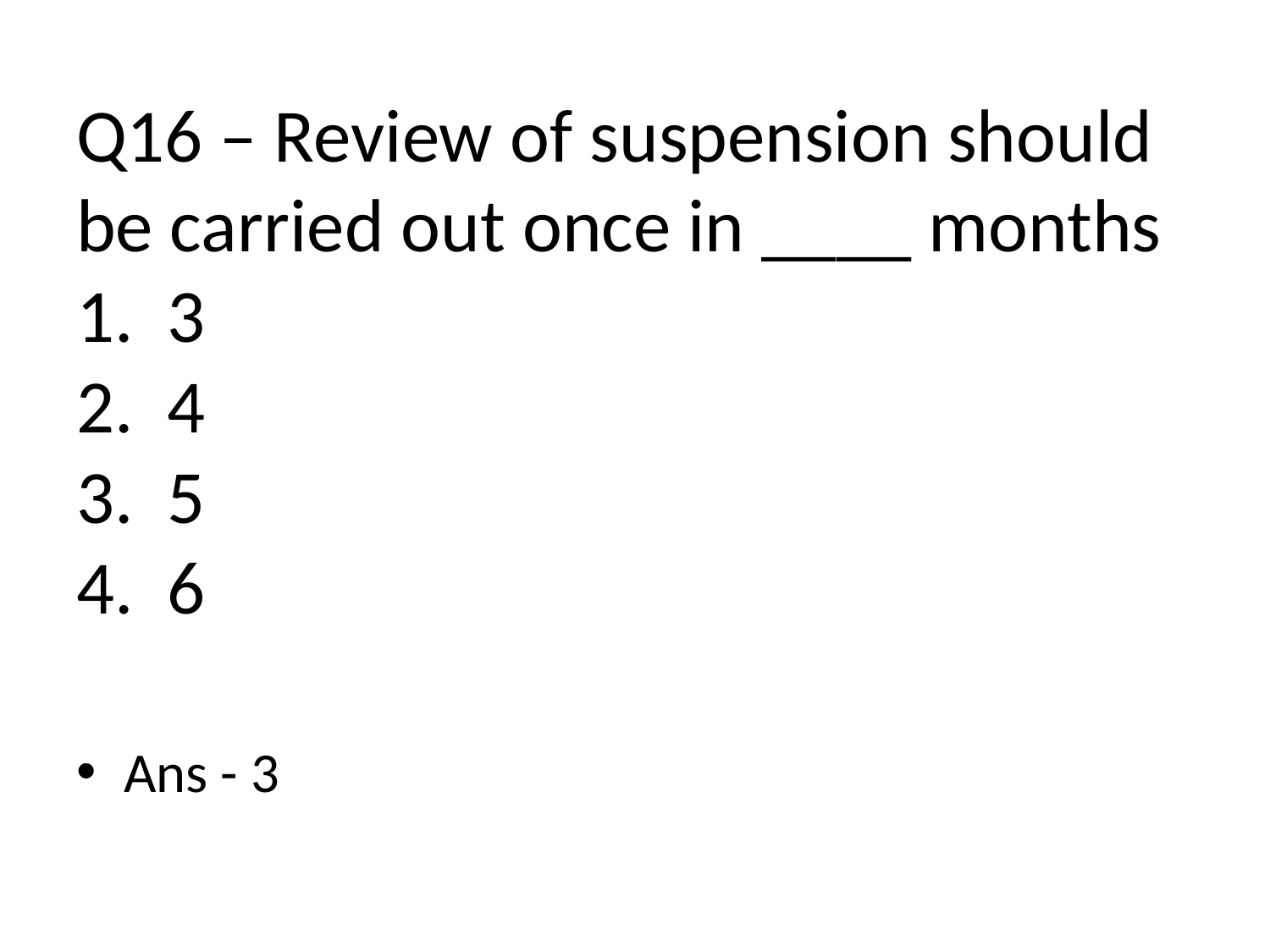

# Q16 – Review of suspension should be carried out once in ____ months 1.  3 2.  4 3.  5 4.  6
Ans - 3